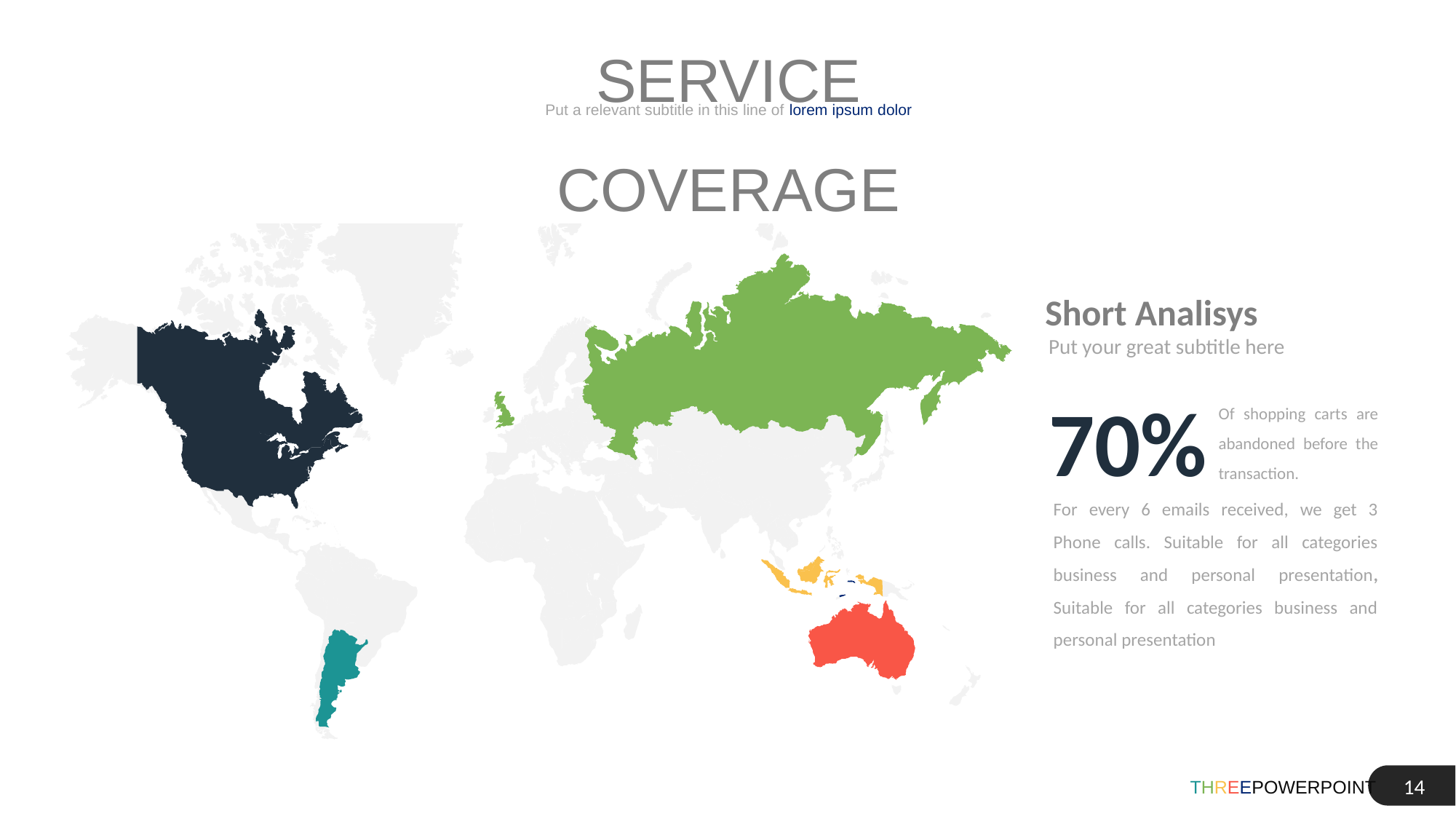

SERVICE COVERAGE
Put a relevant subtitle in this line of lorem ipsum dolor

Short Analisys

Put your great subtitle here
70%
Of shopping carts are abandoned before the transaction.
For every 6 emails received, we get 3 Phone calls. Suitable for all categories business and personal presentation, Suitable for all categories business and personal presentation
14